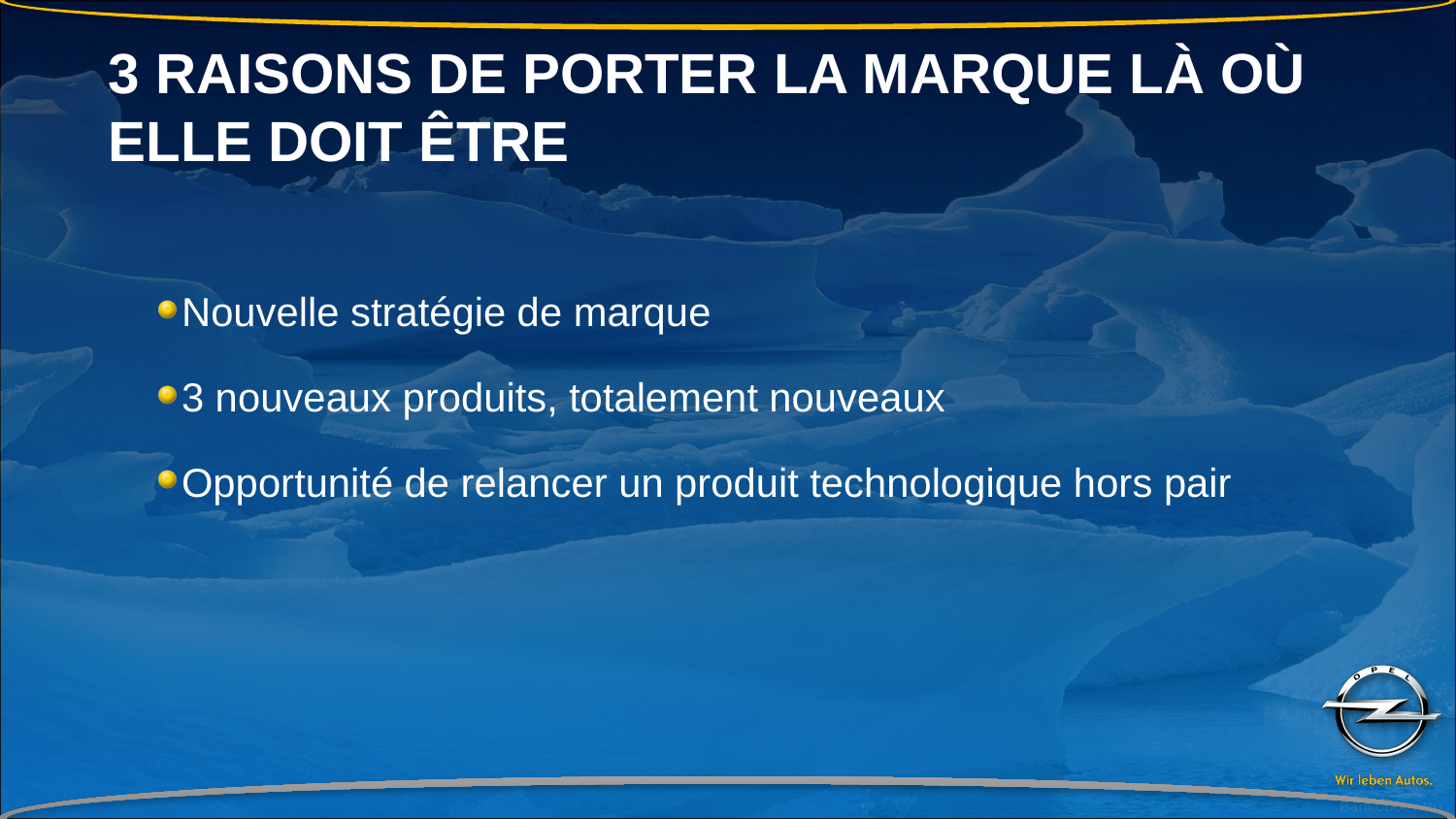

# 3 RAISONS DE PORTER LA MARQUE LÀ OÙ ELLE DOIT ÊTRE
Nouvelle stratégie de marque
3 nouveaux produits, totalement nouveaux
Opportunité de relancer un produit technologique hors pair